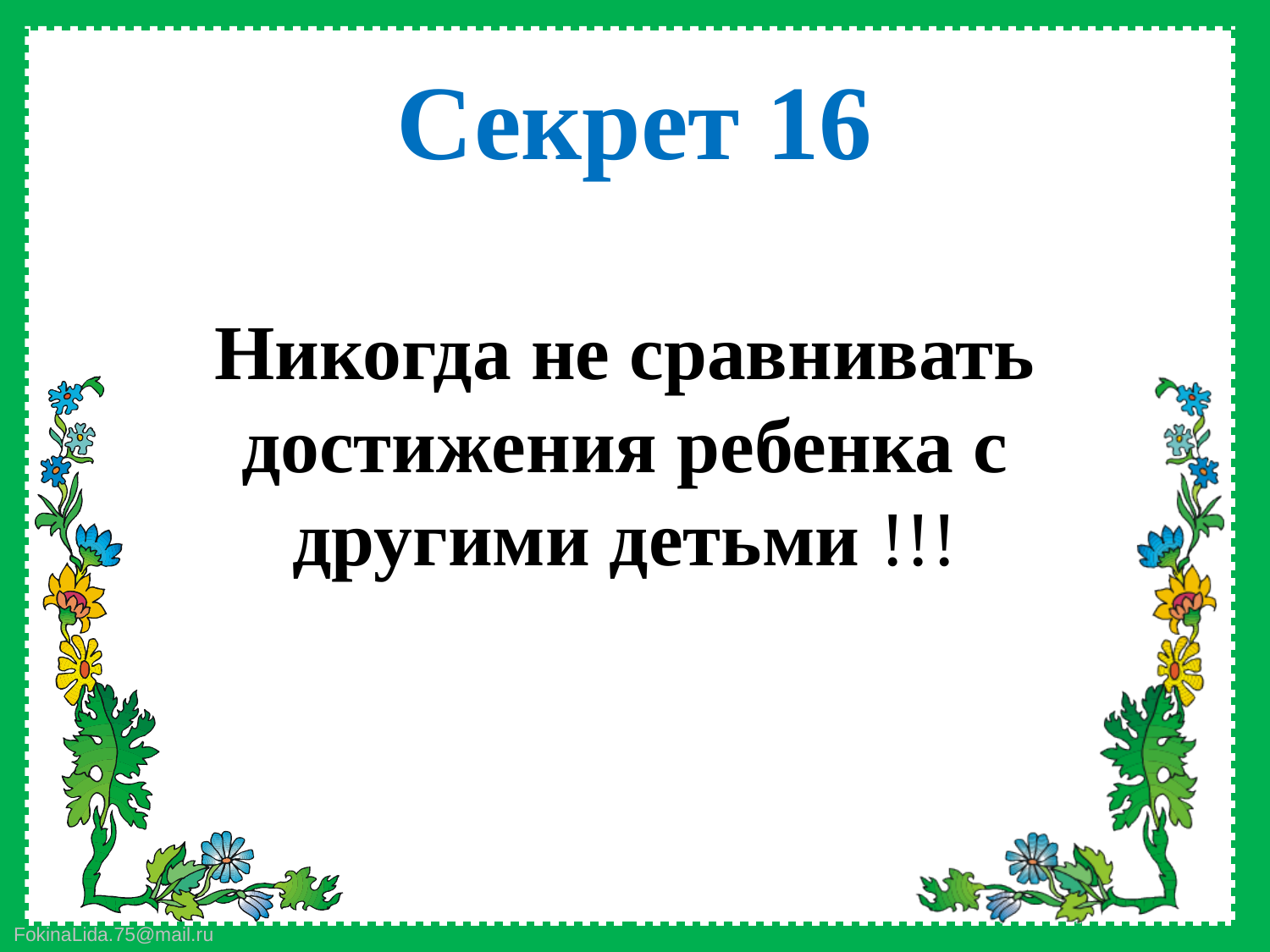

# Секрет 16
Никогда не сравнивать достижения ребенка с другими детьми !!!